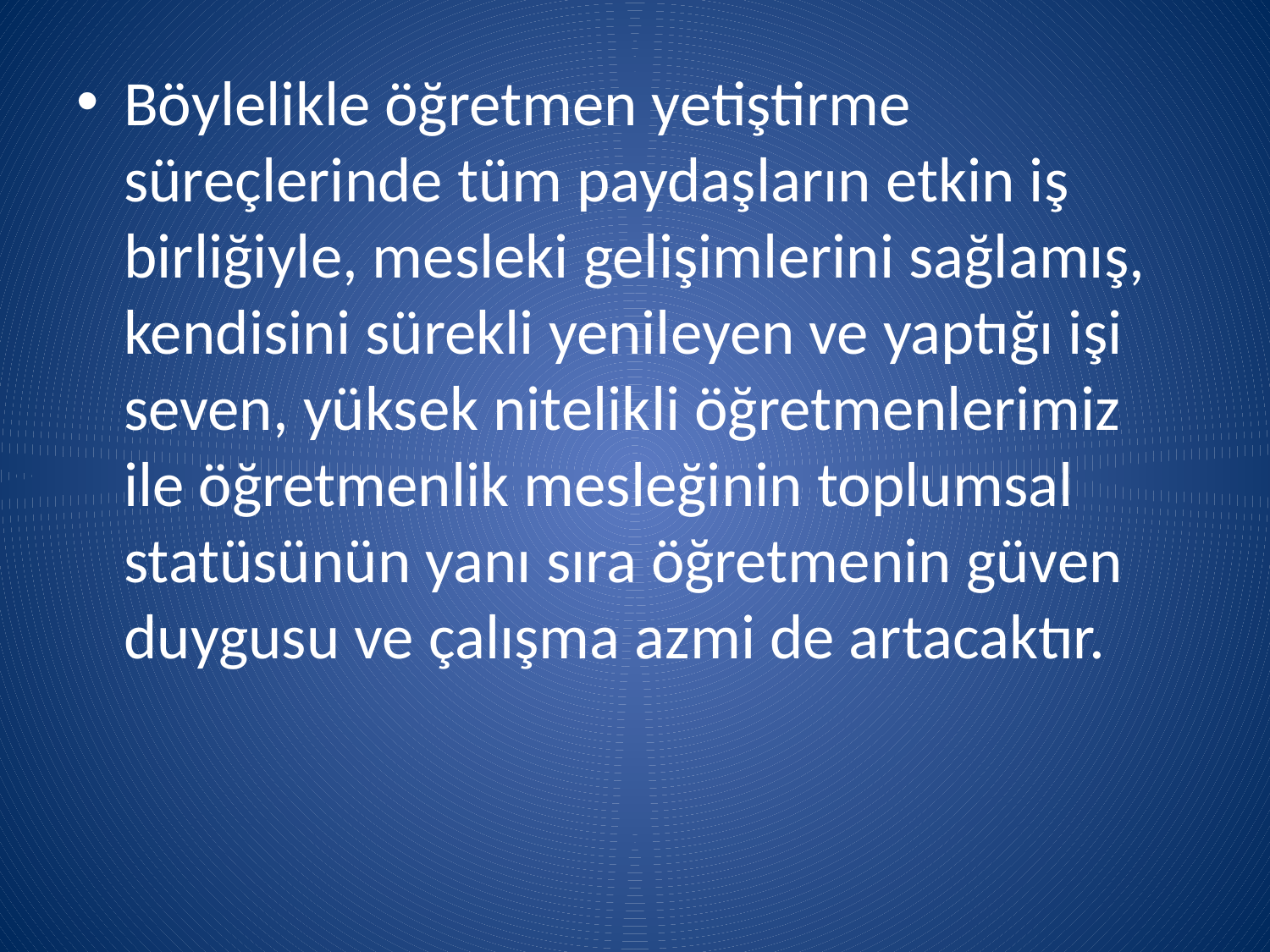

Böylelikle öğretmen yetiştirme süreçlerinde tüm paydaşların etkin iş birliğiyle, mesleki gelişimlerini sağlamış, kendisini sürekli yenileyen ve yaptığı işi seven, yüksek nitelikli öğretmenlerimiz ile öğretmenlik mesleğinin toplumsal statüsünün yanı sıra öğretmenin güven duygusu ve çalışma azmi de artacaktır.